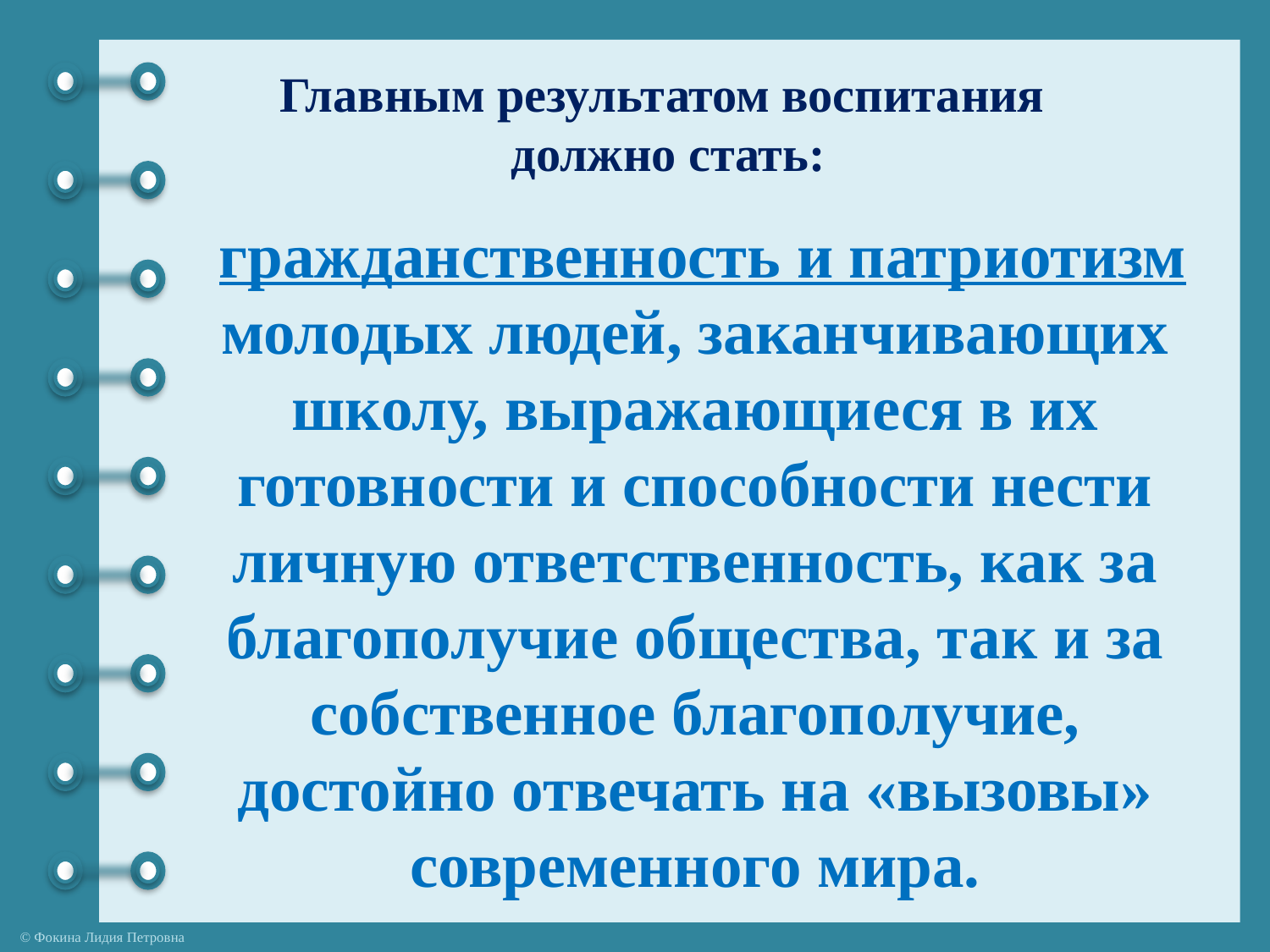

Главным результатом воспитания
 должно стать:

 гражданственность и патриотизм молодых людей, заканчивающих школу, выражающиеся в их готовности и способности нести личную ответственность, как за благополучие общества, так и за собственное благополучие, достойно отвечать на «вызовы» современного мира.